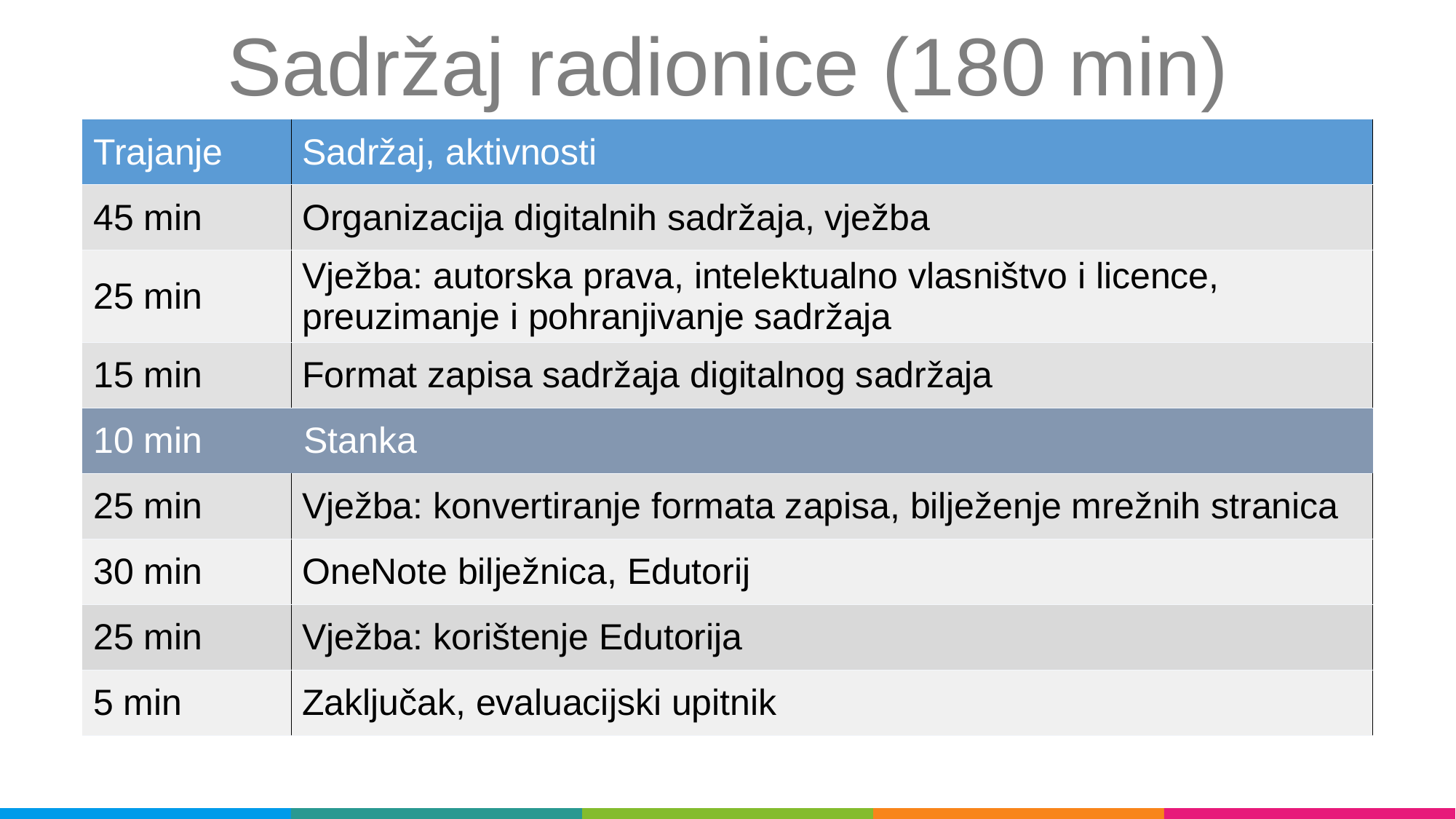

Sadržaj radionice (180 min)
| Trajanje | Sadržaj, aktivnosti​ |
| --- | --- |
| 45 min | Organizacija digitalnih sadržaja, vježba |
| 25 min | Vježba: autorska prava, intelektualno vlasništvo i licence, preuzimanje i pohranjivanje sadržaja |
| 15 min | Format zapisa sadržaja digitalnog sadržaja |
| 10 min          Stanka |  |
| 25 min | Vježba: konvertiranje formata zapisa, bilježenje mrežnih stranica |
| 30 min | OneNote bilježnica, Edutorij |
| 25 min | Vježba: korištenje Edutorija |
| 5 min | Zaključak, evaluacijski upitnik​ |